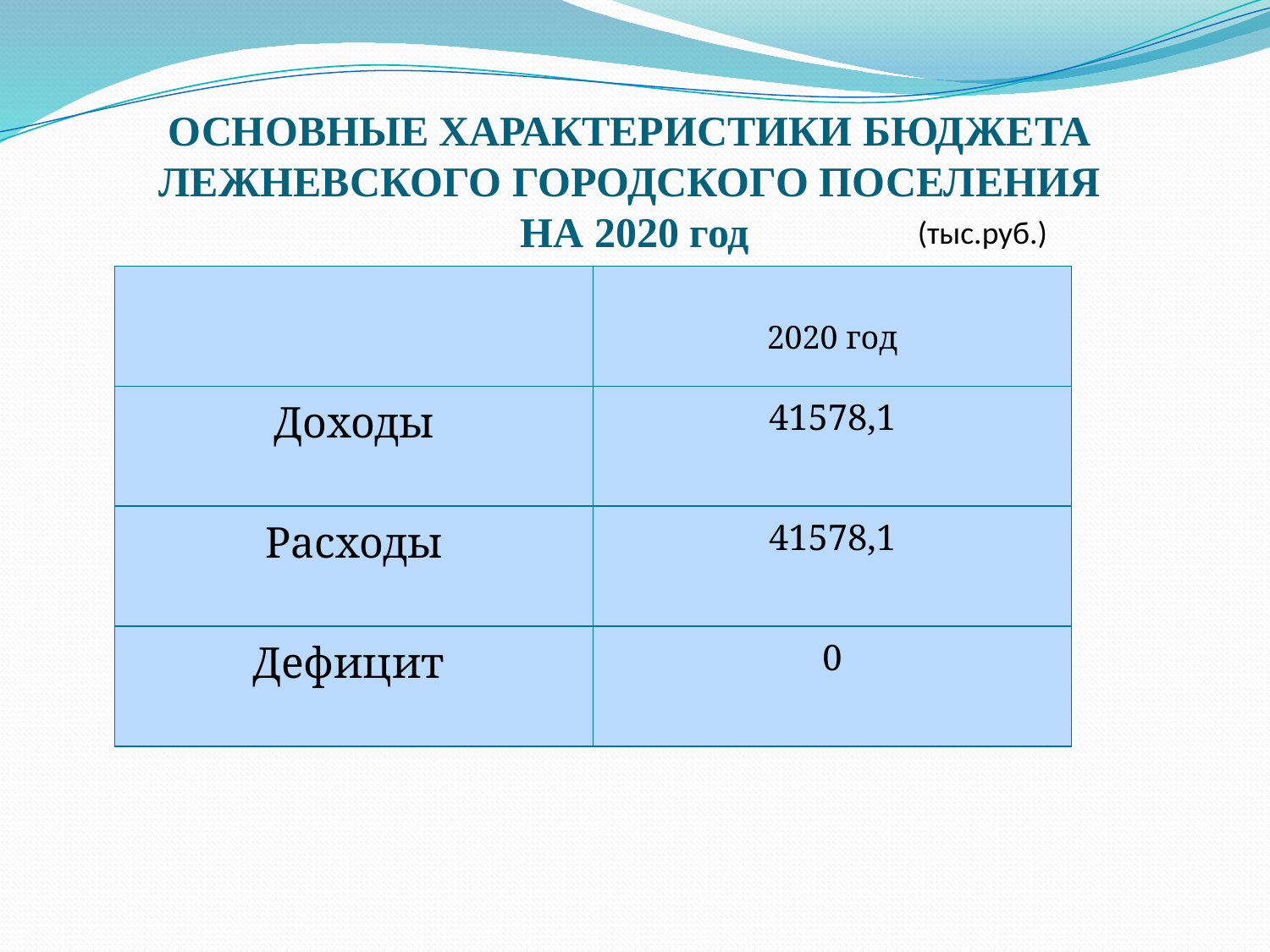

# ОСНОВНЫЕ ХАРАКТЕРИСТИКИ БЮДЖЕТА ЛЕЖНЕВСКОГО ГОРОДСКОГО ПОСЕЛЕНИЯ НА 2020 год
(тыс.руб.)
|  | 2020 год |
| --- | --- |
| Доходы | 41578,1 |
| Расходы | 41578,1 |
| Дефицит | 0 |